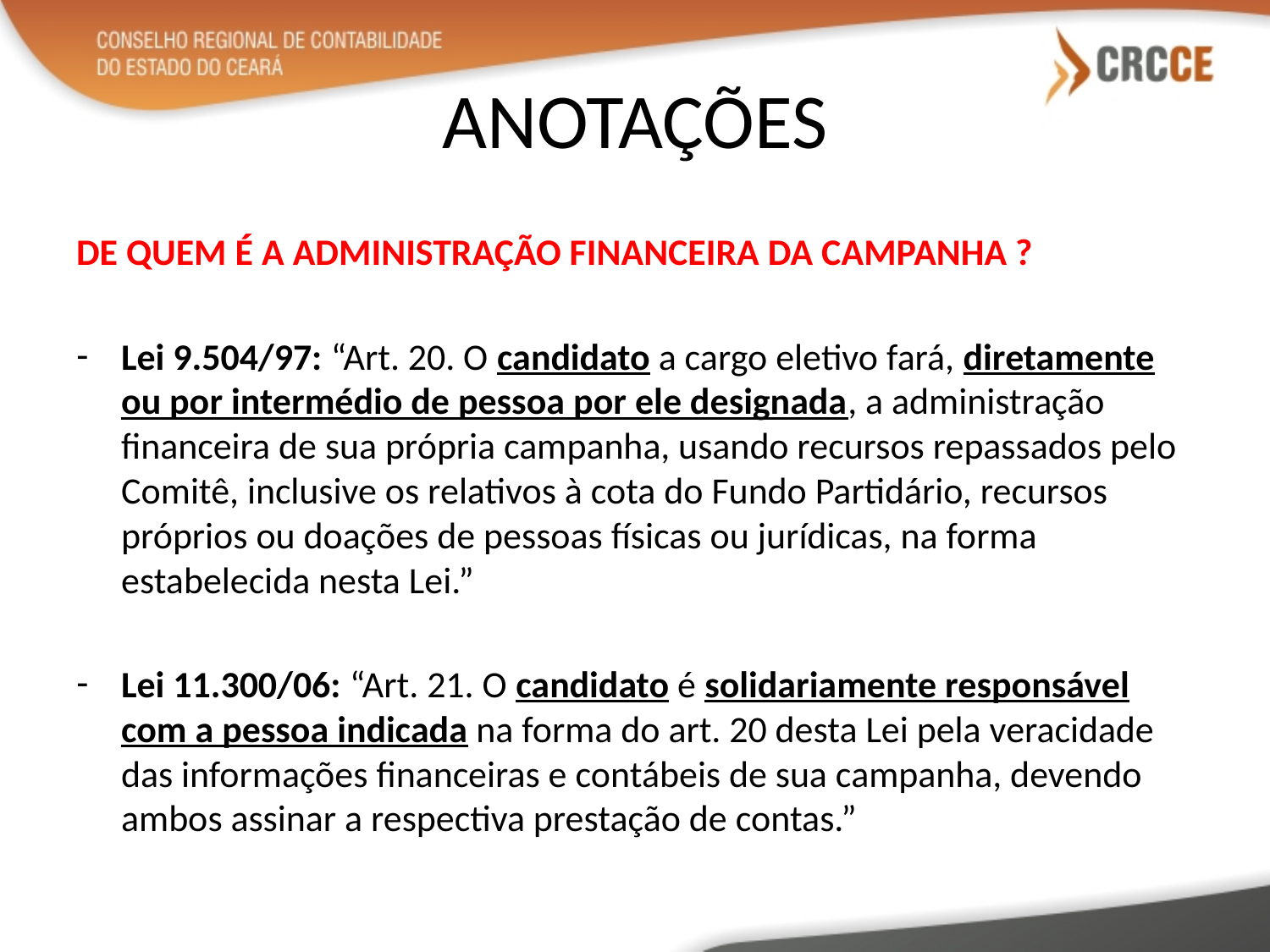

# ANOTAÇÕES
DE QUEM É A ADMINISTRAÇÃO FINANCEIRA DA CAMPANHA ?

Lei 9.504/97: “Art. 20. O candidato a cargo eletivo fará, diretamente ou por intermédio de pessoa por ele designada, a administração financeira de sua própria campanha, usando recursos repassados pelo Comitê, inclusive os relativos à cota do Fundo Partidário, recursos próprios ou doações de pessoas físicas ou jurídicas, na forma estabelecida nesta Lei.”

Lei 11.300/06: “Art. 21. O candidato é solidariamente responsável com a pessoa indicada na forma do art. 20 desta Lei pela veracidade das informações financeiras e contábeis de sua campanha, devendo ambos assinar a respectiva prestação de contas.”